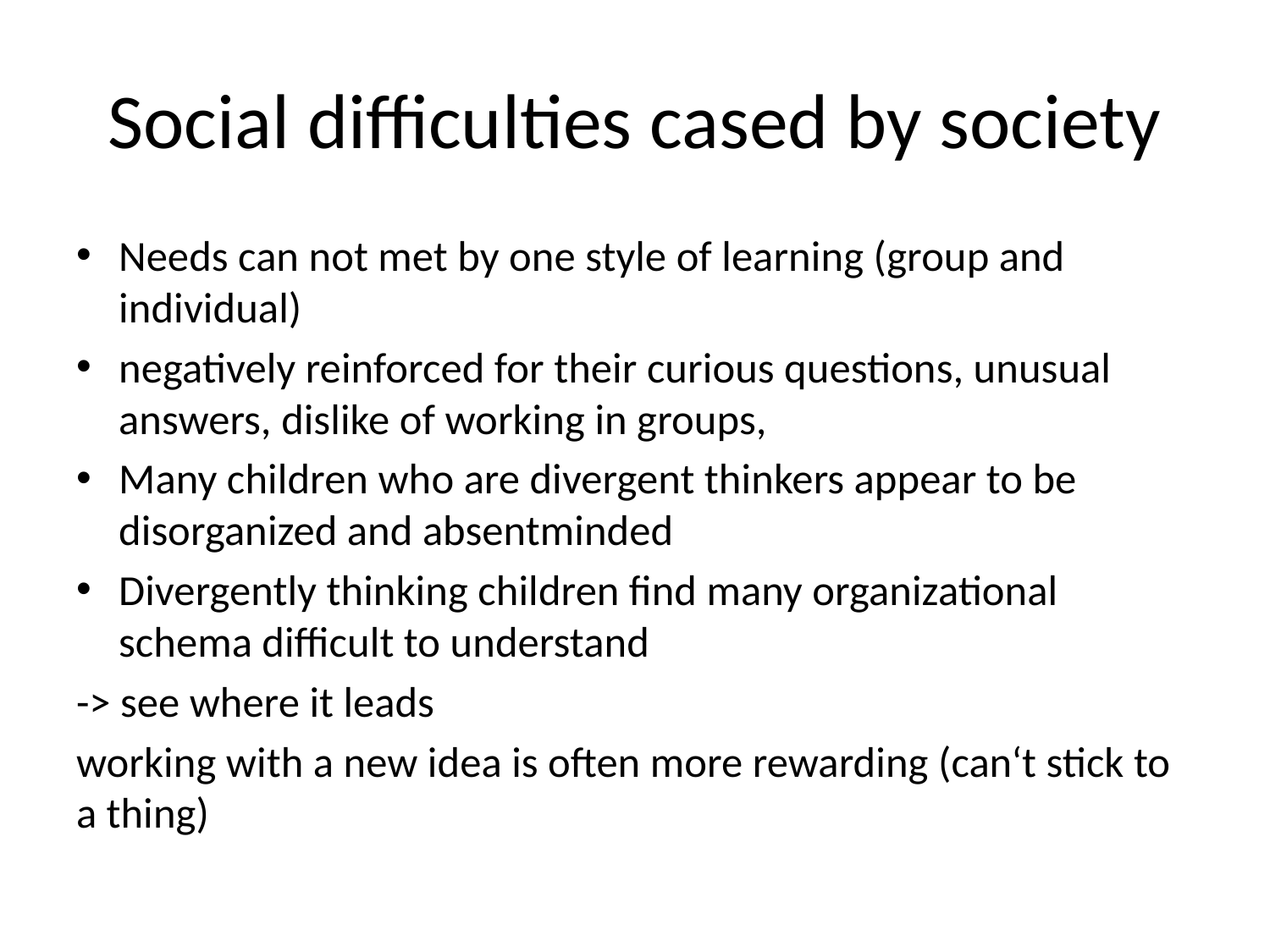

# Social difficulties cased by society
Needs can not met by one style of learning (group and individual)
negatively reinforced for their curious questions, unusual answers, dislike of working in groups,
Many children who are divergent thinkers appear to be disorganized and absentminded
Divergently thinking children find many organizational schema difficult to understand
-> see where it leads
working with a new idea is often more rewarding (can‘t stick to a thing)